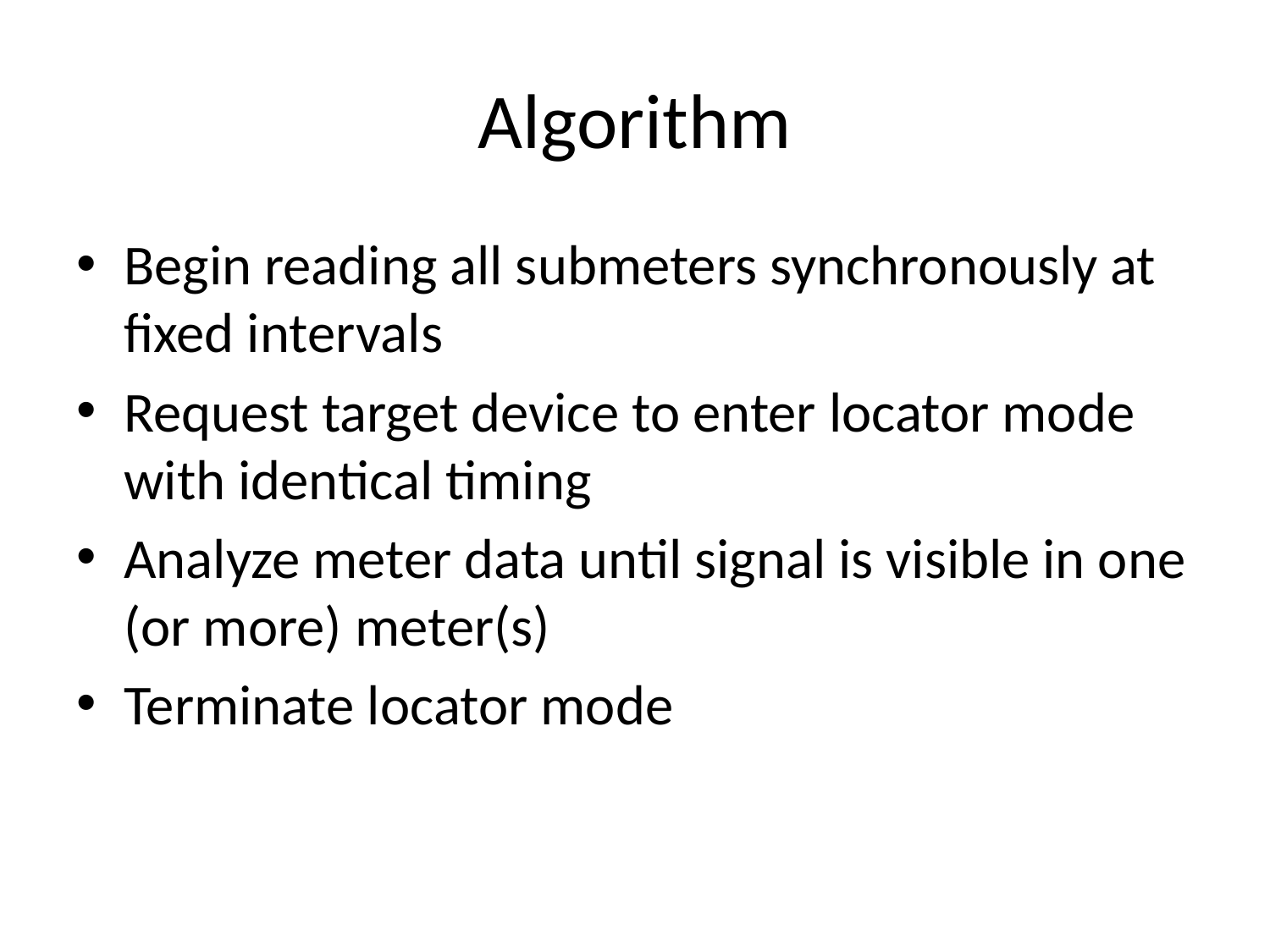

# Algorithm
Begin reading all submeters synchronously at fixed intervals
Request target device to enter locator mode with identical timing
Analyze meter data until signal is visible in one (or more) meter(s)
Terminate locator mode